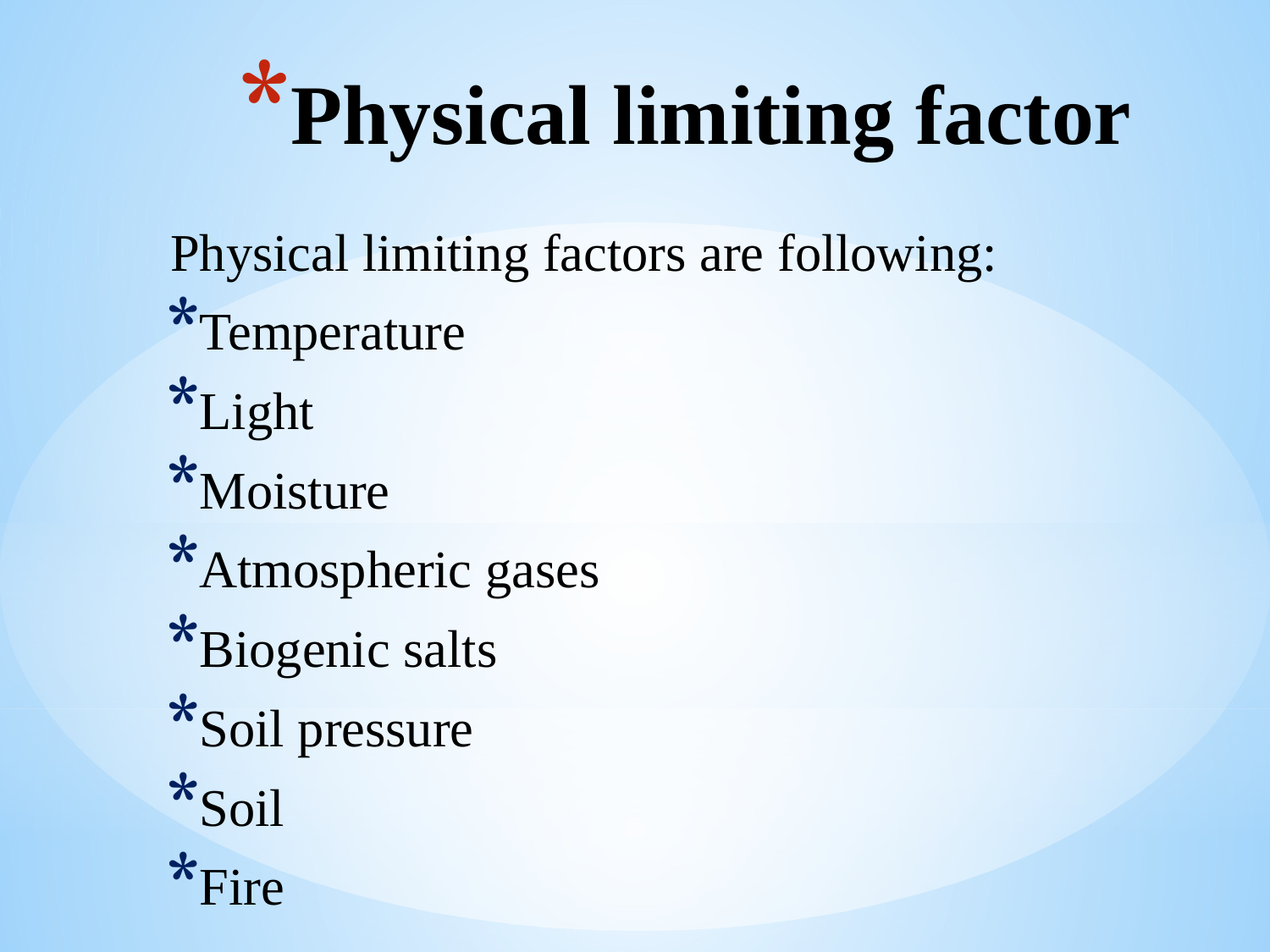

# Physical limiting factor
Physical limiting factors are following:
Temperature
Light
Moisture
Atmospheric gases
Biogenic salts
Soil pressure
Soil
Fire